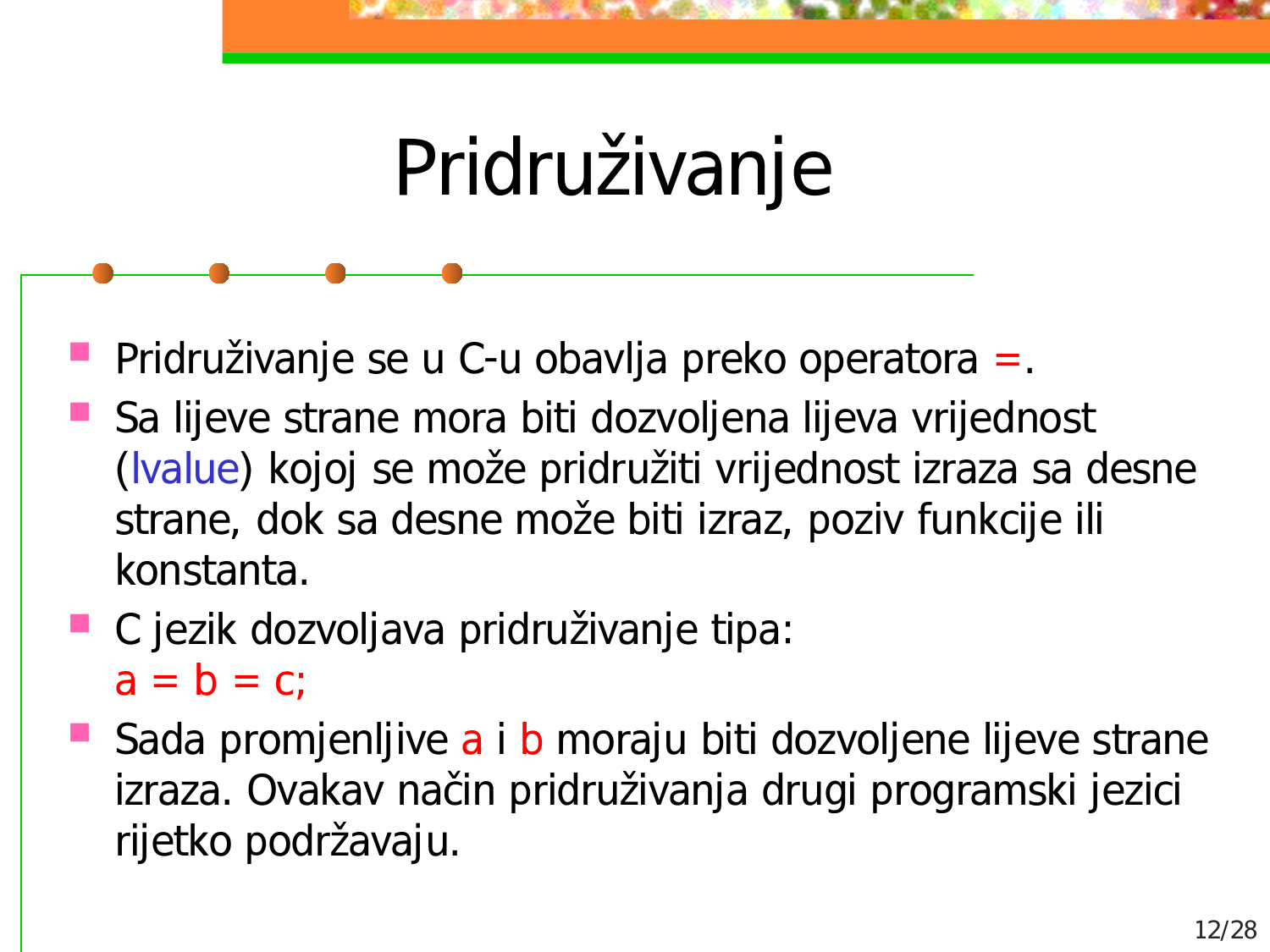

# Pridruživanje
Pridruživanje se u C-u obavlja preko operatora =.
Sa lijeve strane mora biti dozvoljena lijeva vrijednost (lvalue) kojoj se može pridružiti vrijednost izraza sa desne strane, dok sa desne može biti izraz, poziv funkcije ili konstanta.
C jezik dozvoljava pridruživanje tipa:
a = b = c;
Sada promjenljive a i b moraju biti dozvoljene lijeve strane izraza. Ovakav način pridruživanja drugi programski jezici rijetko podržavaju.
12/28